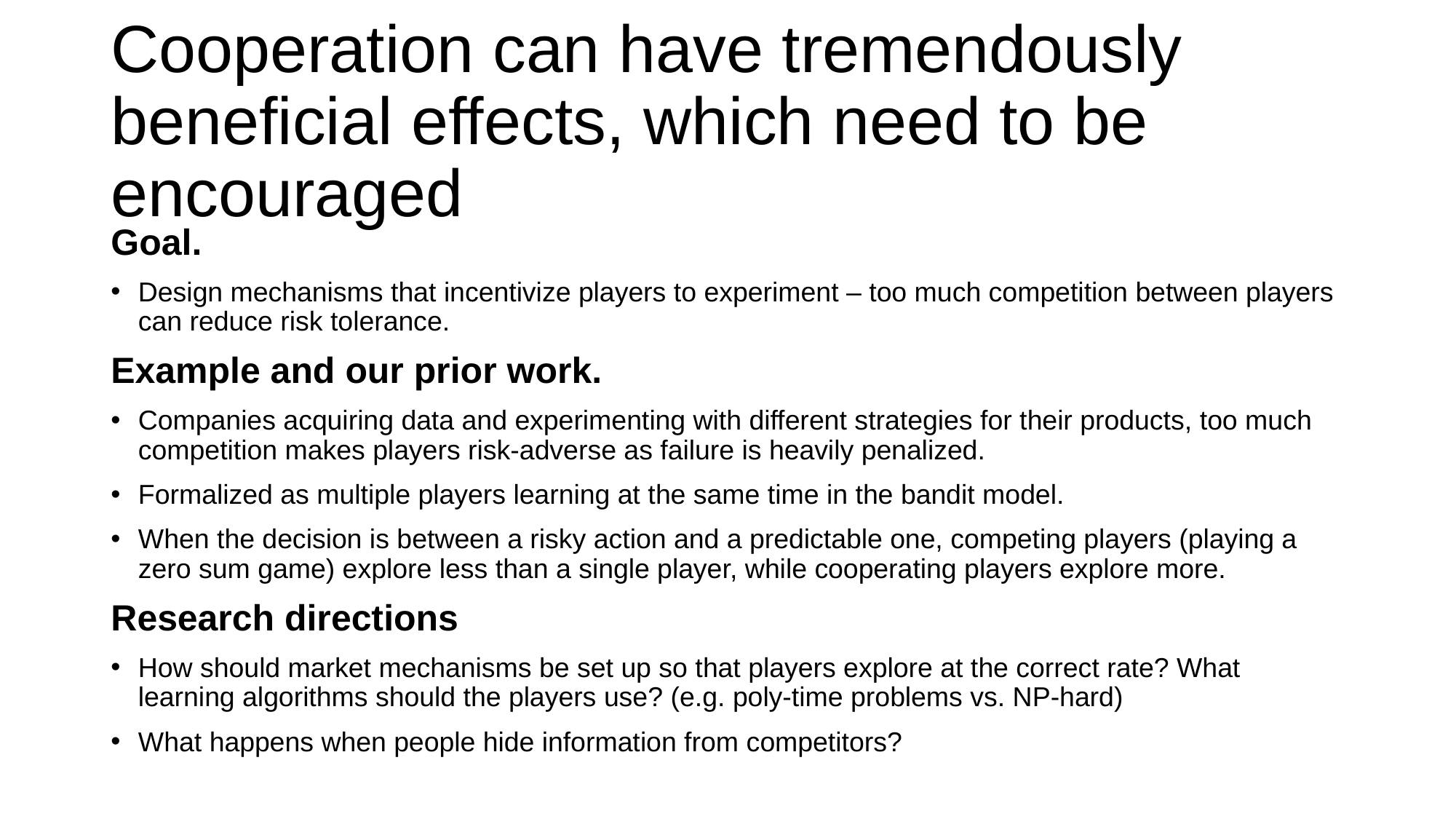

# Cooperation can have tremendously beneficial effects, which need to be encouraged
Goal.
Design mechanisms that incentivize players to experiment – too much competition between players can reduce risk tolerance.
Example and our prior work.
Companies acquiring data and experimenting with different strategies for their products, too much competition makes players risk-adverse as failure is heavily penalized.
Formalized as multiple players learning at the same time in the bandit model.
When the decision is between a risky action and a predictable one, competing players (playing a zero sum game) explore less than a single player, while cooperating players explore more.
Research directions
How should market mechanisms be set up so that players explore at the correct rate? What learning algorithms should the players use? (e.g. poly-time problems vs. NP-hard)
What happens when people hide information from competitors?